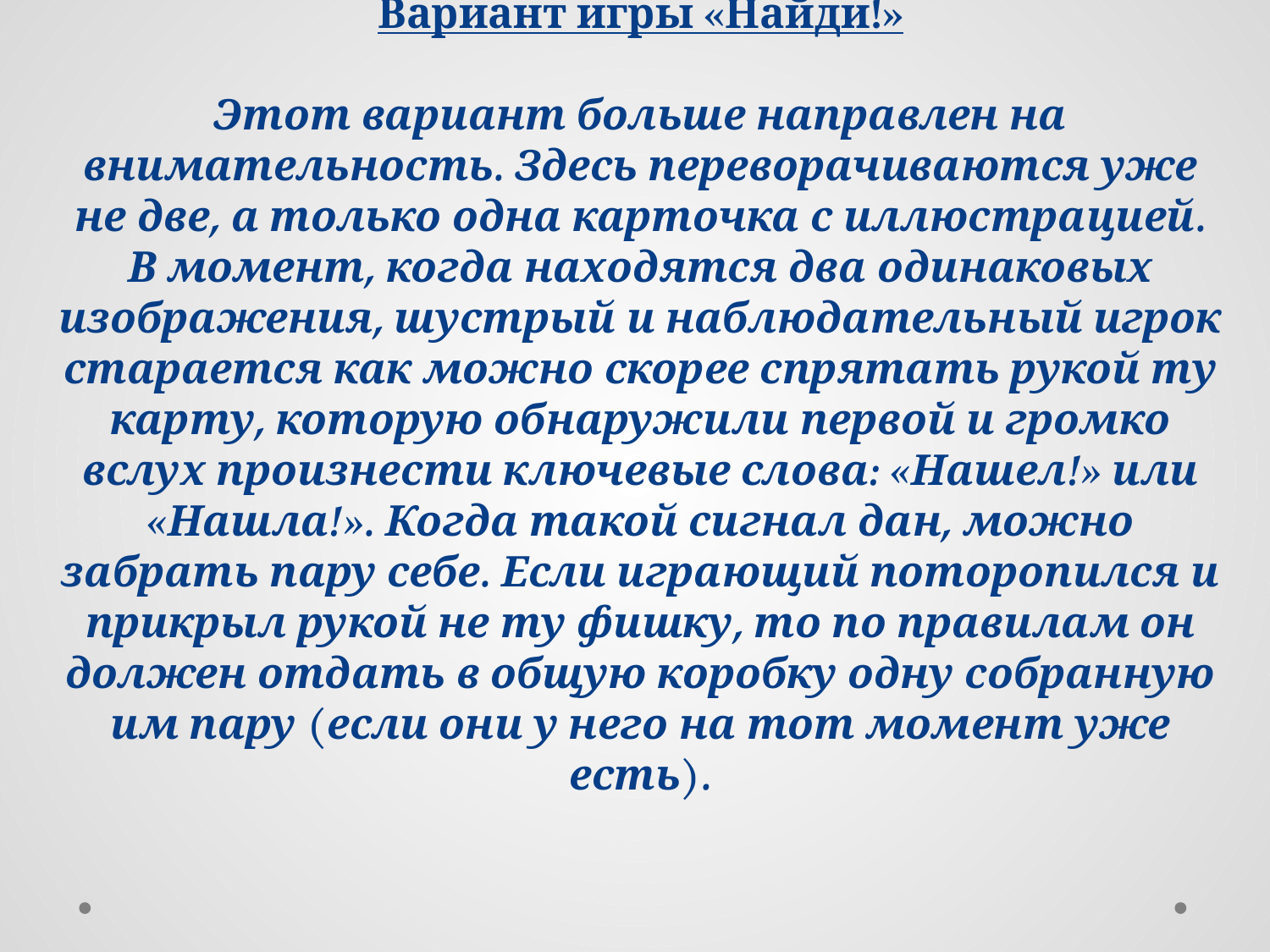

# Вариант игры «Найди!» Этот вариант больше направлен на внимательность. Здесь переворачиваются уже не две, а только одна карточка с иллюстрацией. В момент, когда находятся два одинаковых изображения, шустрый и наблюдательный игрок старается как можно скорее спрятать рукой ту карту, которую обнаружили первой и громко вслух произнести ключевые слова: «Нашел!» или «Нашла!». Когда такой сигнал дан, можно забрать пару себе. Если играющий поторопился и прикрыл рукой не ту фишку, то по правилам он должен отдать в общую коробку одну собранную им пару (если они у него на тот момент уже есть).